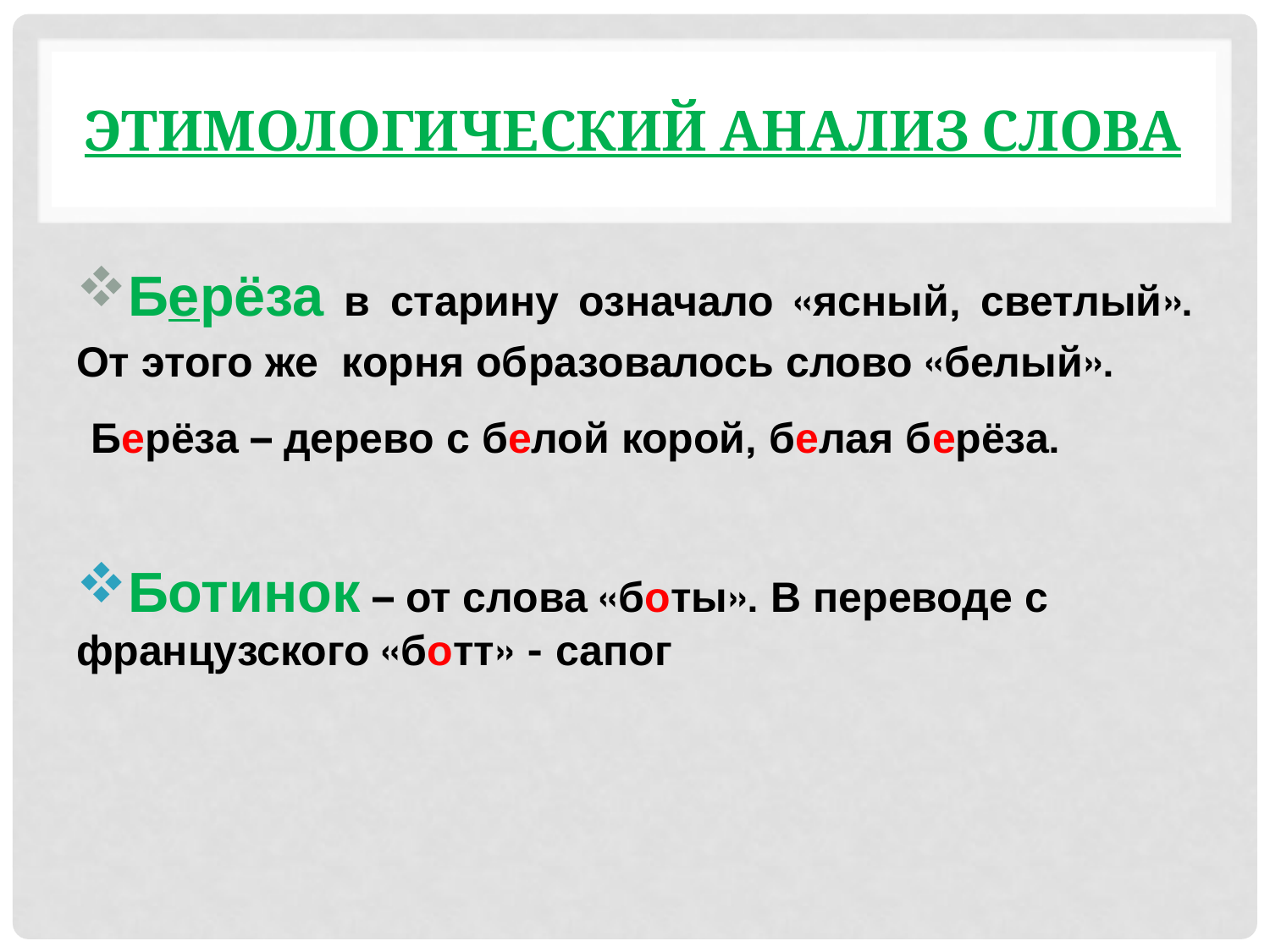

# Этимологический анализ слова
Берёза в старину означало «ясный, светлый». От этого же  корня образовалось слово «белый».
Берёза – дерево с белой корой, белая берёза.

Ботинок – от слова «боты». В переводе с французского «ботт» - сапог